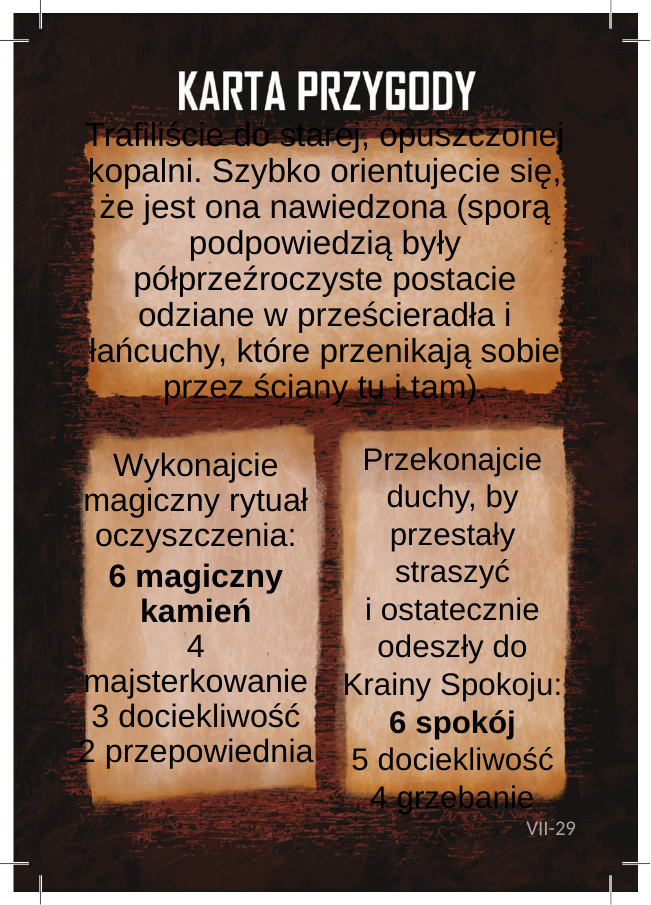

# Trafiliście do starej, opuszczonej kopalni. Szybko orientujecie się, że jest ona nawiedzona (sporą podpowiedzią były półprzeźroczyste postacie odziane w prześcieradła i łańcuchy, które przenikają sobie przez ściany tu i tam).
Przekonajcie duchy, by przestały straszyć
i ostatecznie odeszły do Krainy Spokoju:
6 spokój
5 dociekliwość
4 grzebanie
Wykonajcie magiczny rytuał oczyszczenia:
6 magiczny kamień
4 majsterkowanie
3 dociekliwość
2 przepowiednia
VII-29